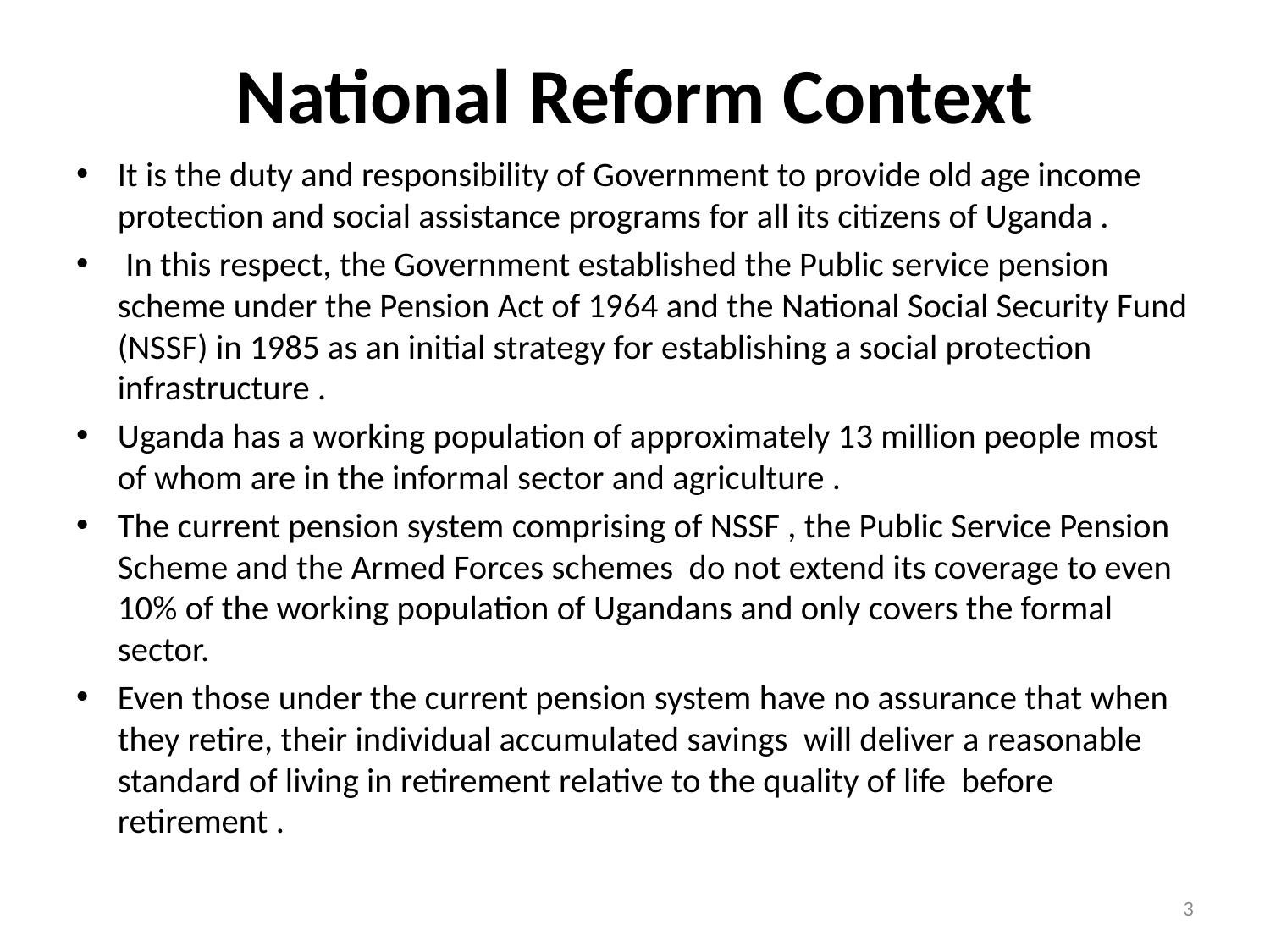

# National Reform Context
It is the duty and responsibility of Government to provide old age income protection and social assistance programs for all its citizens of Uganda .
 In this respect, the Government established the Public service pension scheme under the Pension Act of 1964 and the National Social Security Fund (NSSF) in 1985 as an initial strategy for establishing a social protection infrastructure .
Uganda has a working population of approximately 13 million people most of whom are in the informal sector and agriculture .
The current pension system comprising of NSSF , the Public Service Pension Scheme and the Armed Forces schemes  do not extend its coverage to even 10% of the working population of Ugandans and only covers the formal sector.
Even those under the current pension system have no assurance that when they retire, their individual accumulated savings  will deliver a reasonable standard of living in retirement relative to the quality of life  before retirement .

3